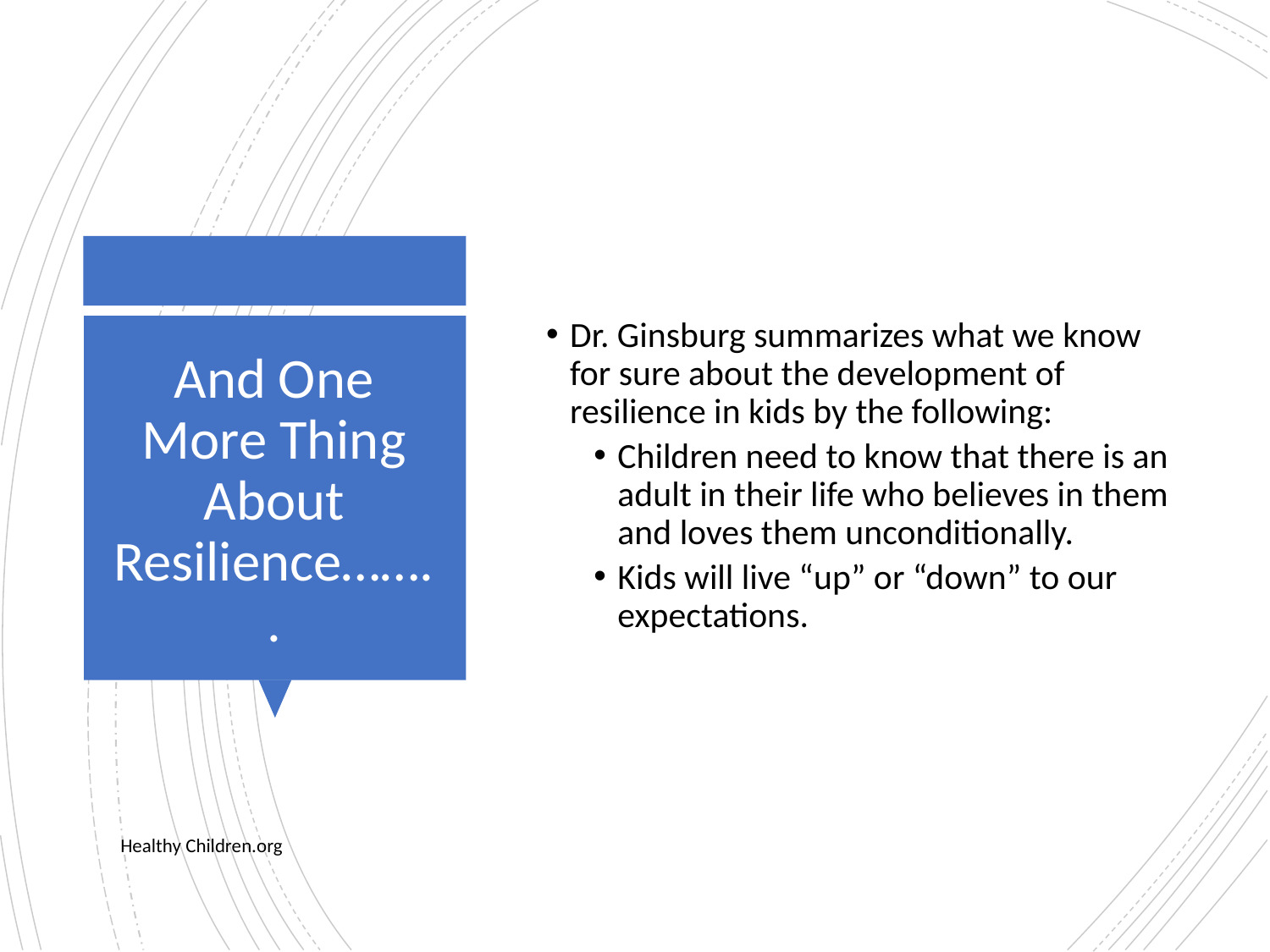

Dr. Ginsburg summarizes what we know for sure about the development of resilience in kids by the following:
Children need to know that there is an adult in their life who believes in them and loves them unconditionally.
Kids will live “up” or “down” to our expectations.

# And One More Thing About Resilience……..
Healthy Children.org